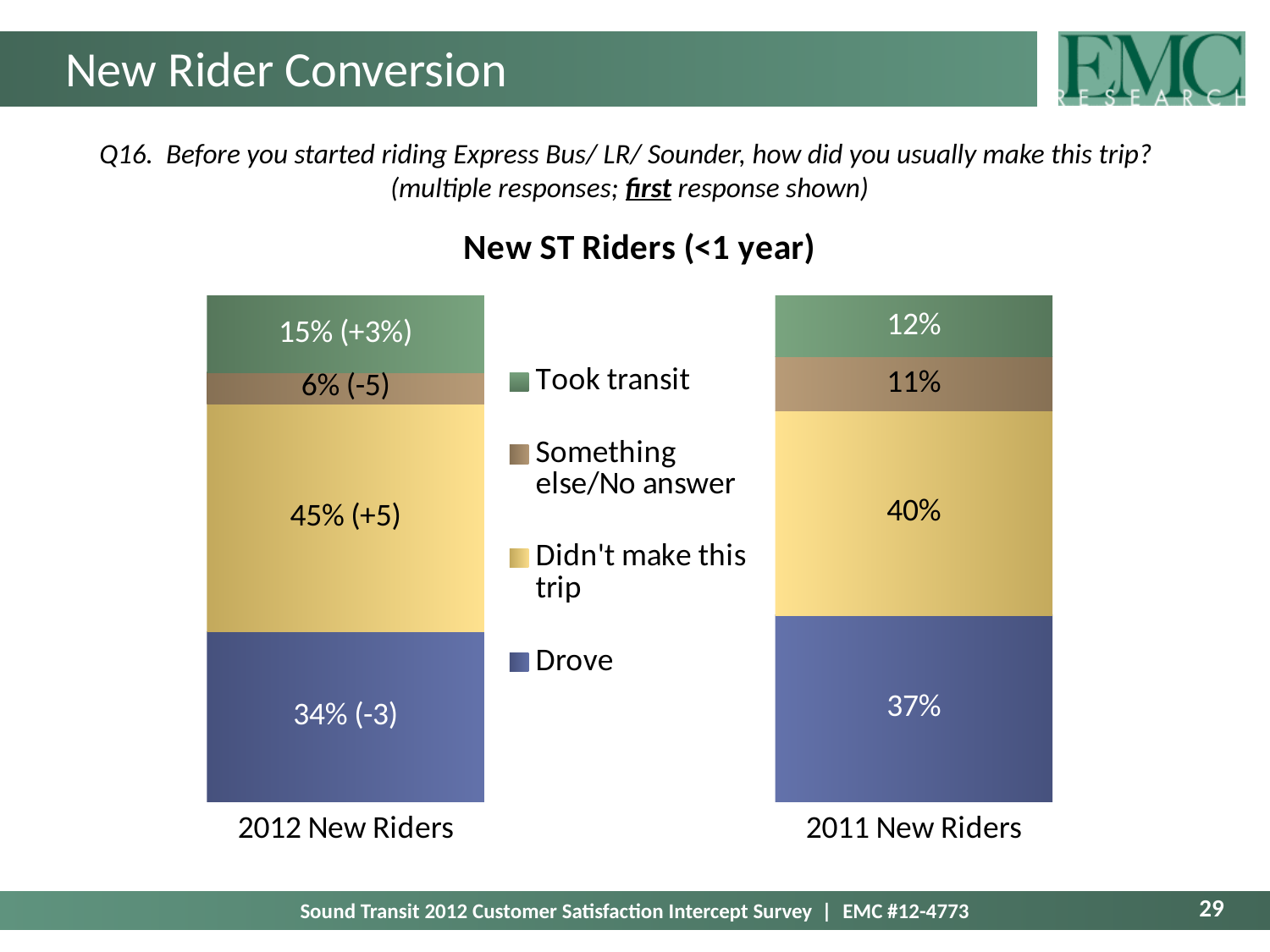

# New Rider Conversion
Q16.  Before you started riding Express Bus/ LR/ Sounder, how did you usually make this trip?
(multiple responses; first response shown)

### Chart: New ST Riders (<1 year)

| Category | Drove | Didn't make this trip | Something else/No answer | Took transit |
|---|---|---|---|---|
| 2012 New Riders | 0.3371637004681592 | 0.4493802463804142 | 0.0624255614161308 | 0.15103049173529587 |
| 2011 New Riders | 0.36906323252729 | 0.4032374057225194 | 0.10730976803673746 | 0.12038959371345476 |